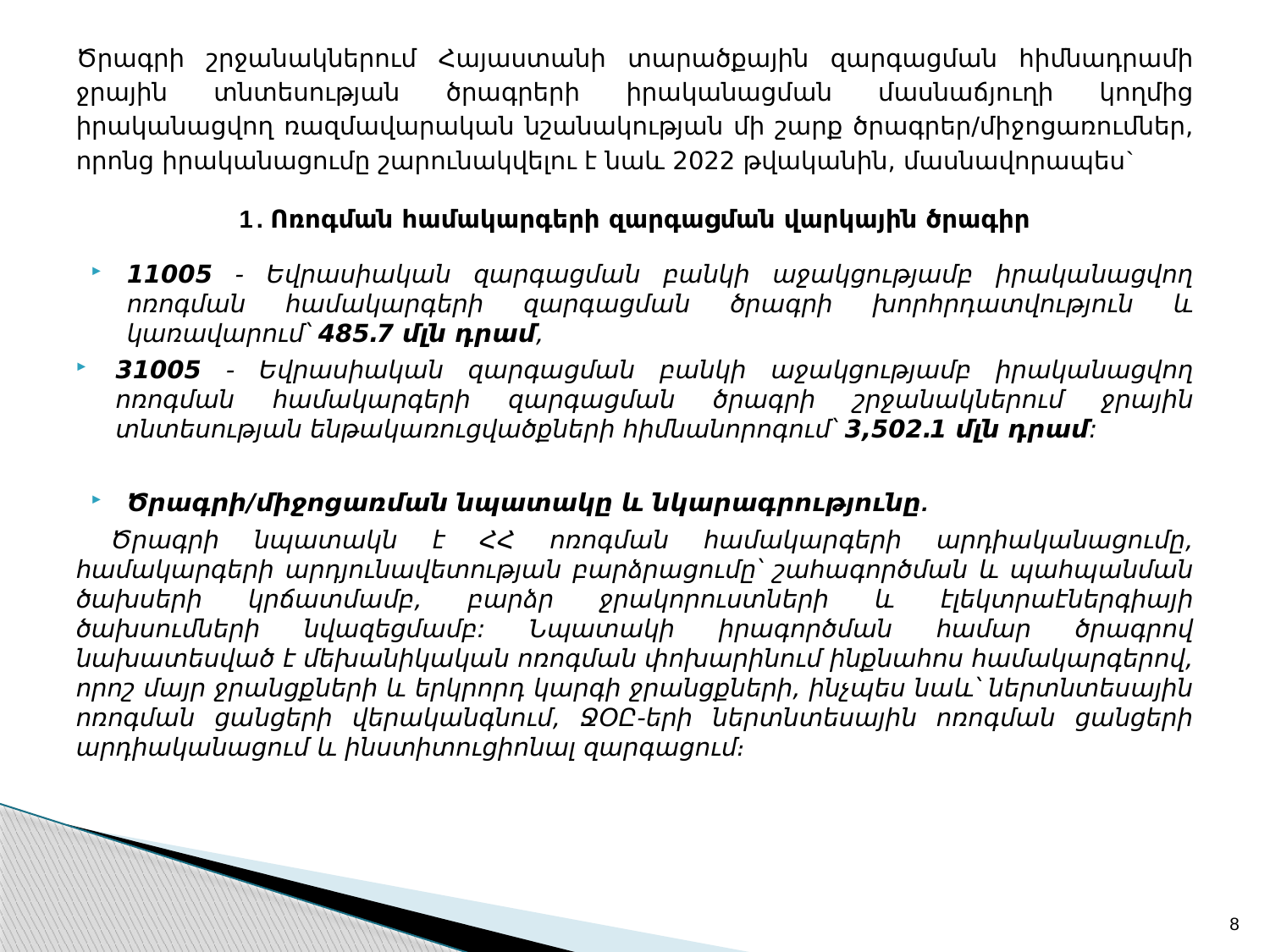

Ծրագրի շրջանակներում Հայաստանի տարածքային զարգացման հիմնադրամի ջրային տնտեսության ծրագրերի իրականացման մասնաճյուղի կողմից իրականացվող ռազմավարական նշանակության մի շարք ծրագրեր/միջոցառումներ, որոնց իրականացումը շարունակվելու է նաև 2022 թվականին, մասնավորապես`
1. Ոռոգման համակարգերի զարգացման վարկային ծրագիր
11005 - Եվրասիական զարգացման բանկի աջակցությամբ իրականացվող ոռոգման համակարգերի զարգացման ծրագրի խորհրդատվություն և կառավարում՝ 485.7 մլն դրամ,
31005 - Եվրասիական զարգացման բանկի աջակցությամբ իրականացվող ոռոգման համակարգերի զարգացման ծրագրի շրջանակներում ջրային տնտեսության ենթակառուցվածքների հիմնանորոգում՝ 3,502.1 մլն դրամ:

Ծրագրի/միջոցառման նպատակը և նկարագրությունը.
 Ծրագրի նպատակն է ՀՀ ոռոգման համակարգերի արդիականացումը, համակարգերի արդյունավետության բարձրացումը՝ շահագործման և պահպանման ծախսերի կրճատմամբ, բարձր ջրակորուստների և էլեկտրաէներգիայի ծախսումների նվազեցմամբ: Նպատակի իրագործման համար ծրագրով նախատեսված է մեխանիկական ոռոգման փոխարինում ինքնահոս համակարգերով, որոշ մայր ջրանցքների և երկրորդ կարգի ջրանցքների, ինչպես նաև՝ ներտնտեսային ոռոգման ցանցերի վերականգնում, ՋՕԸ-երի ներտնտեսային ոռոգման ցանցերի արդիականացում և ինստիտուցիոնալ զարգացում։
8